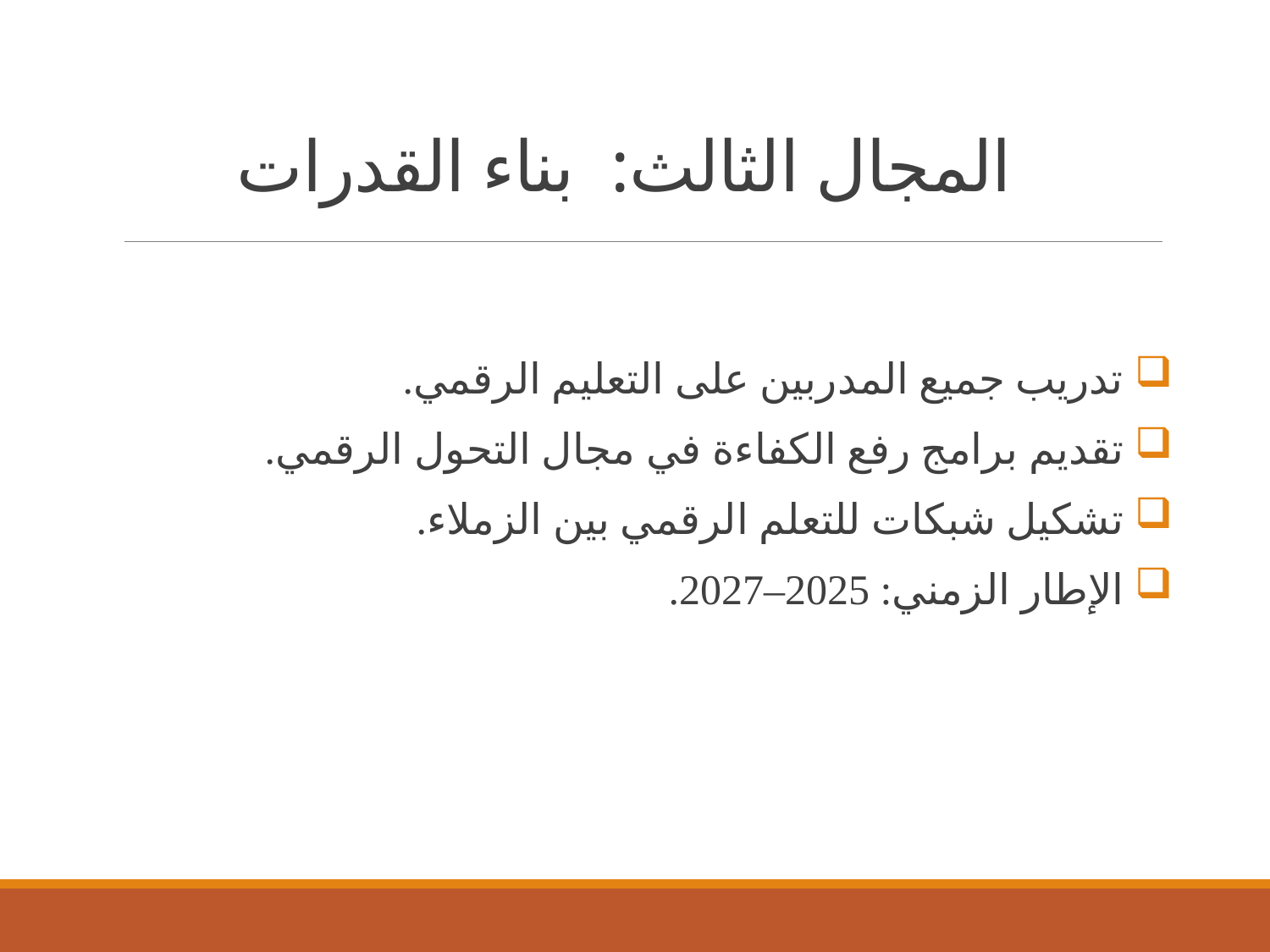

# المجال الثالث:  بناء القدرات

 تدريب جميع المدربين على التعليم الرقمي.
 تقديم برامج رفع الكفاءة في مجال التحول الرقمي.
 تشكيل شبكات للتعلم الرقمي بين الزملاء.
 الإطار الزمني: 2025–2027.